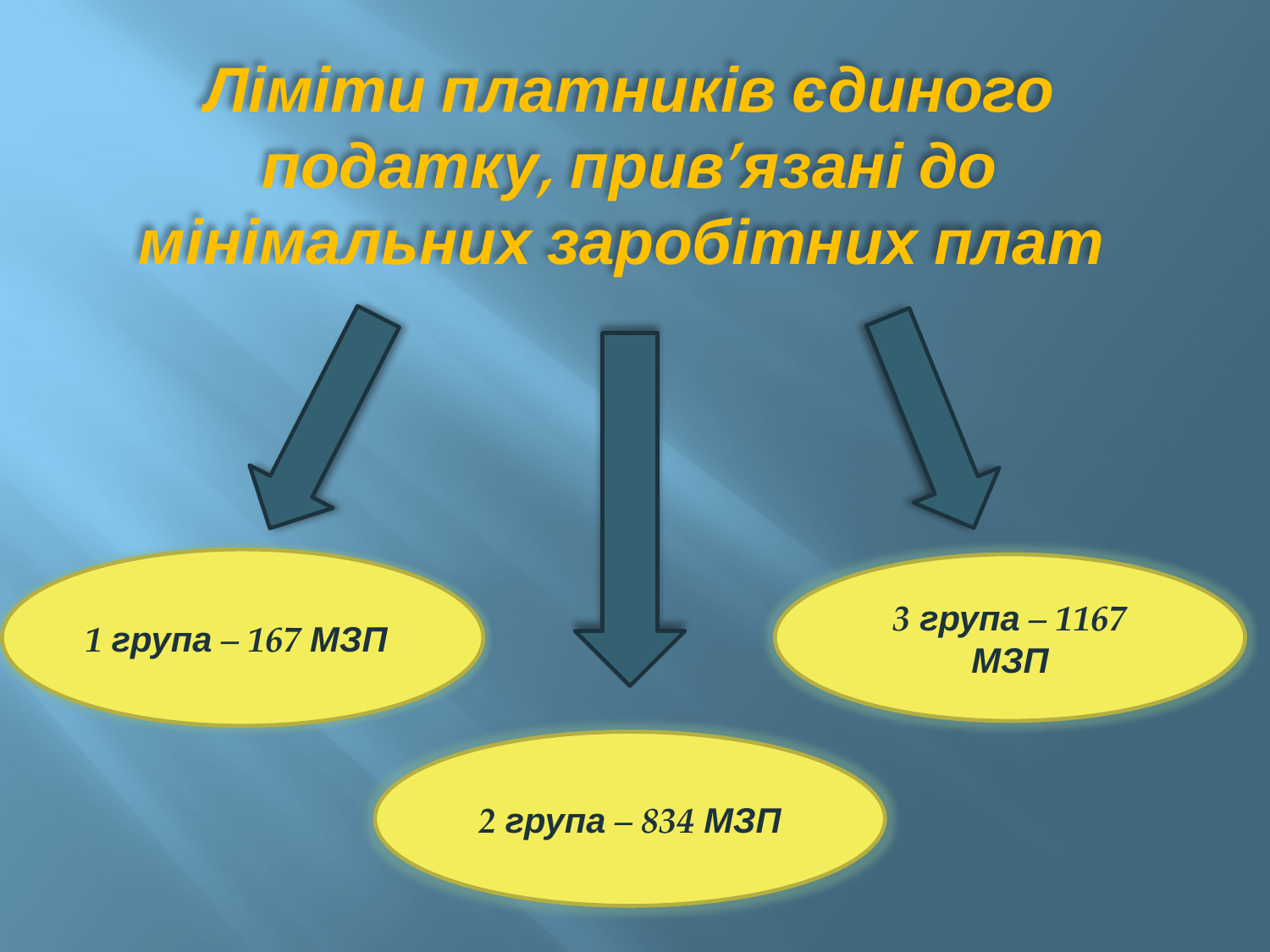

Ліміти платників єдиного податку, прив’язані до мінімальних заробітних плат

1 група – 167 МЗП
3 група – 1167 МЗП

2 група – 834 МЗП